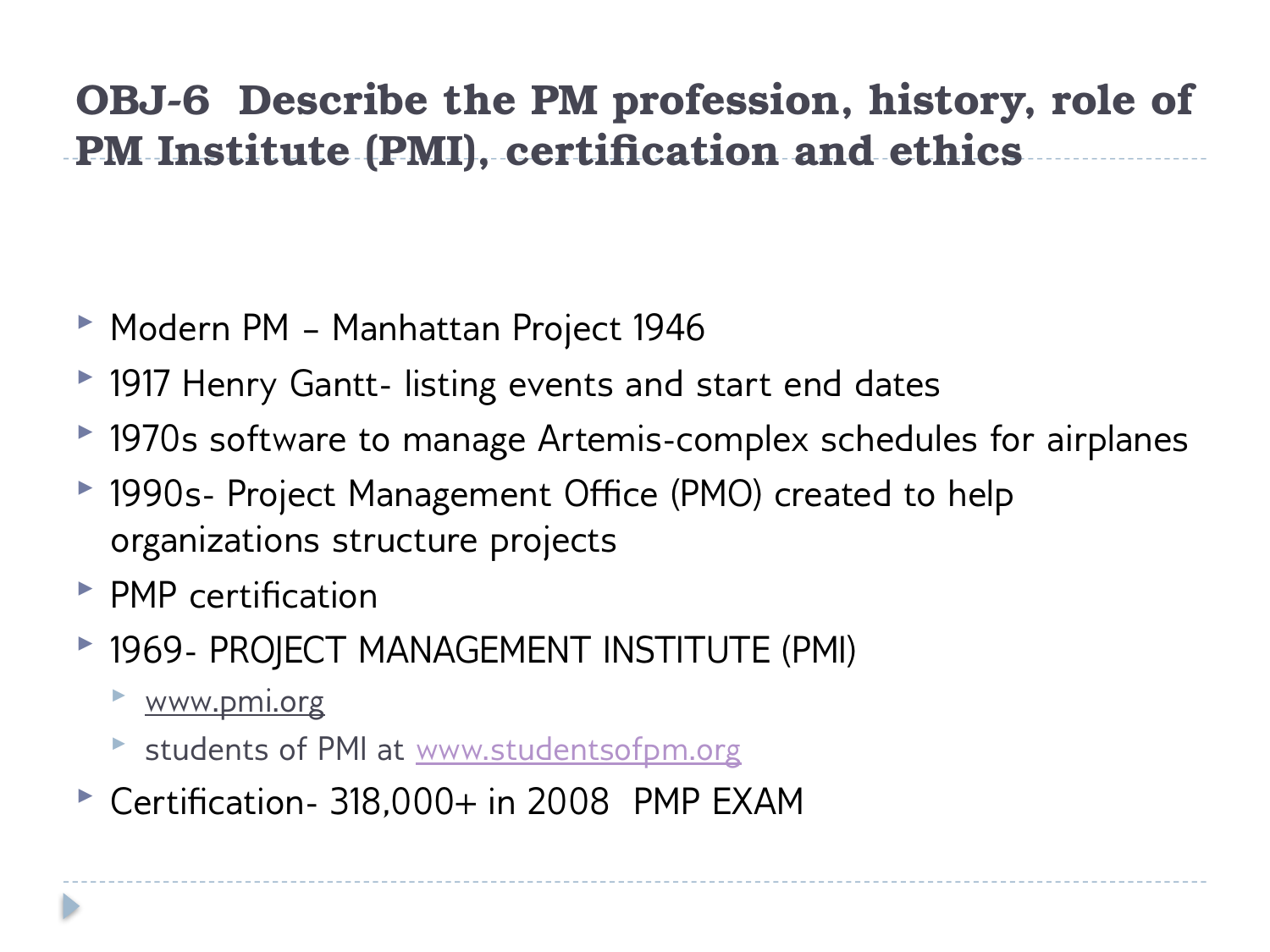

# OBJ-6  Describe the PM profession, history, role of PM Institute (PMI), certification and ethics
Modern PM – Manhattan Project 1946
1917 Henry Gantt- listing events and start end dates
1970s software to manage Artemis-complex schedules for airplanes
1990s- Project Management Office (PMO) created to help organizations structure projects
PMP certification
1969- PROJECT MANAGEMENT INSTITUTE (PMI)
www.pmi.org
students of PMI at www.studentsofpm.org
Certification- 318,000+ in 2008  PMP EXAM